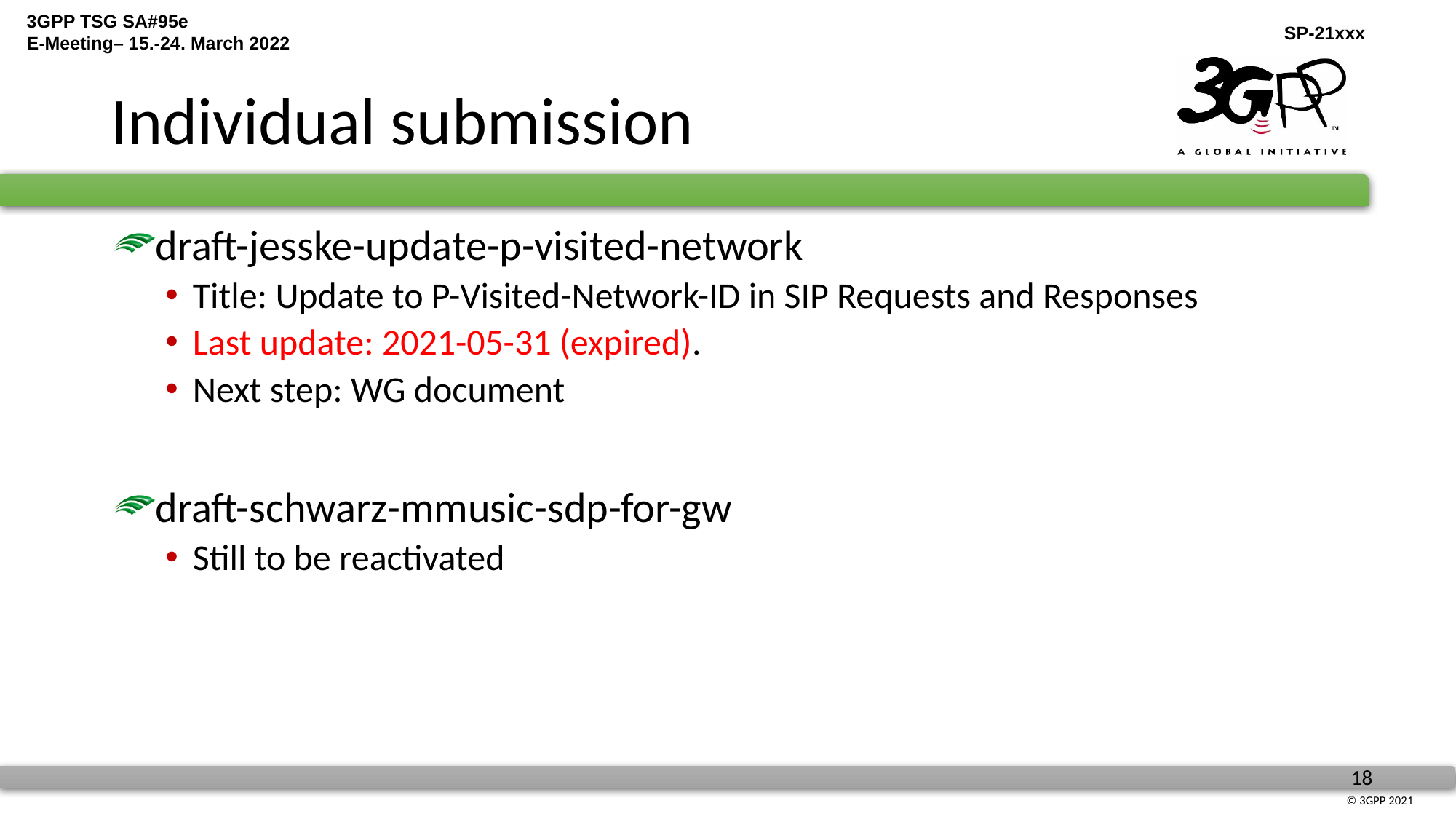

# Individual submission
draft-jesske-update-p-visited-network
Title: Update to P-Visited-Network-ID in SIP Requests and Responses
Last update: 2021-05-31 (expired).
Next step: WG document

draft-schwarz-mmusic-sdp-for-gw
Still to be reactivated